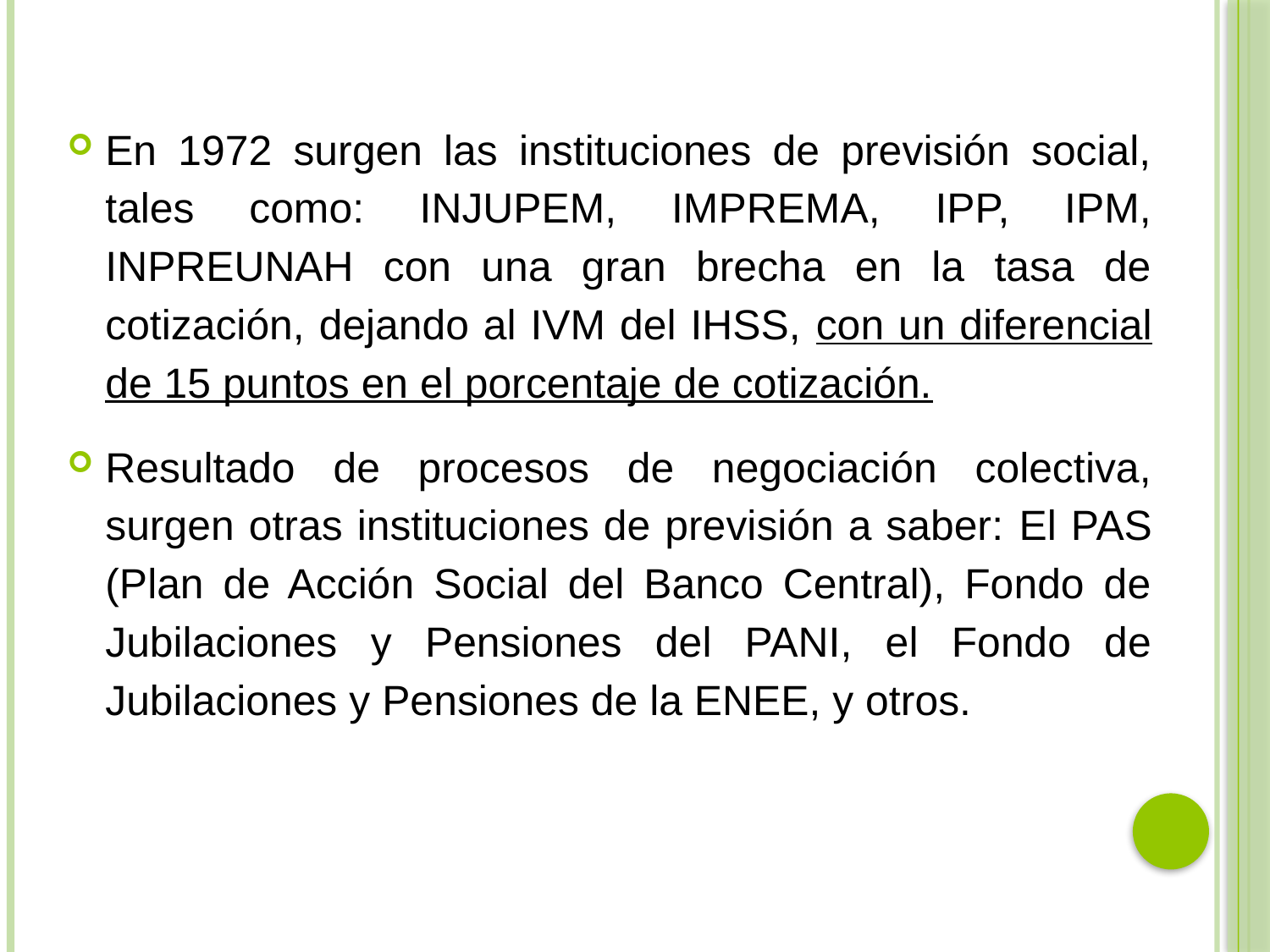

En 1972 surgen las instituciones de previsión social, tales como: INJUPEM, IMPREMA, IPP, IPM, INPREUNAH con una gran brecha en la tasa de cotización, dejando al IVM del IHSS, con un diferencial de 15 puntos en el porcentaje de cotización.
Resultado de procesos de negociación colectiva, surgen otras instituciones de previsión a saber: El PAS (Plan de Acción Social del Banco Central), Fondo de Jubilaciones y Pensiones del PANI, el Fondo de Jubilaciones y Pensiones de la ENEE, y otros.